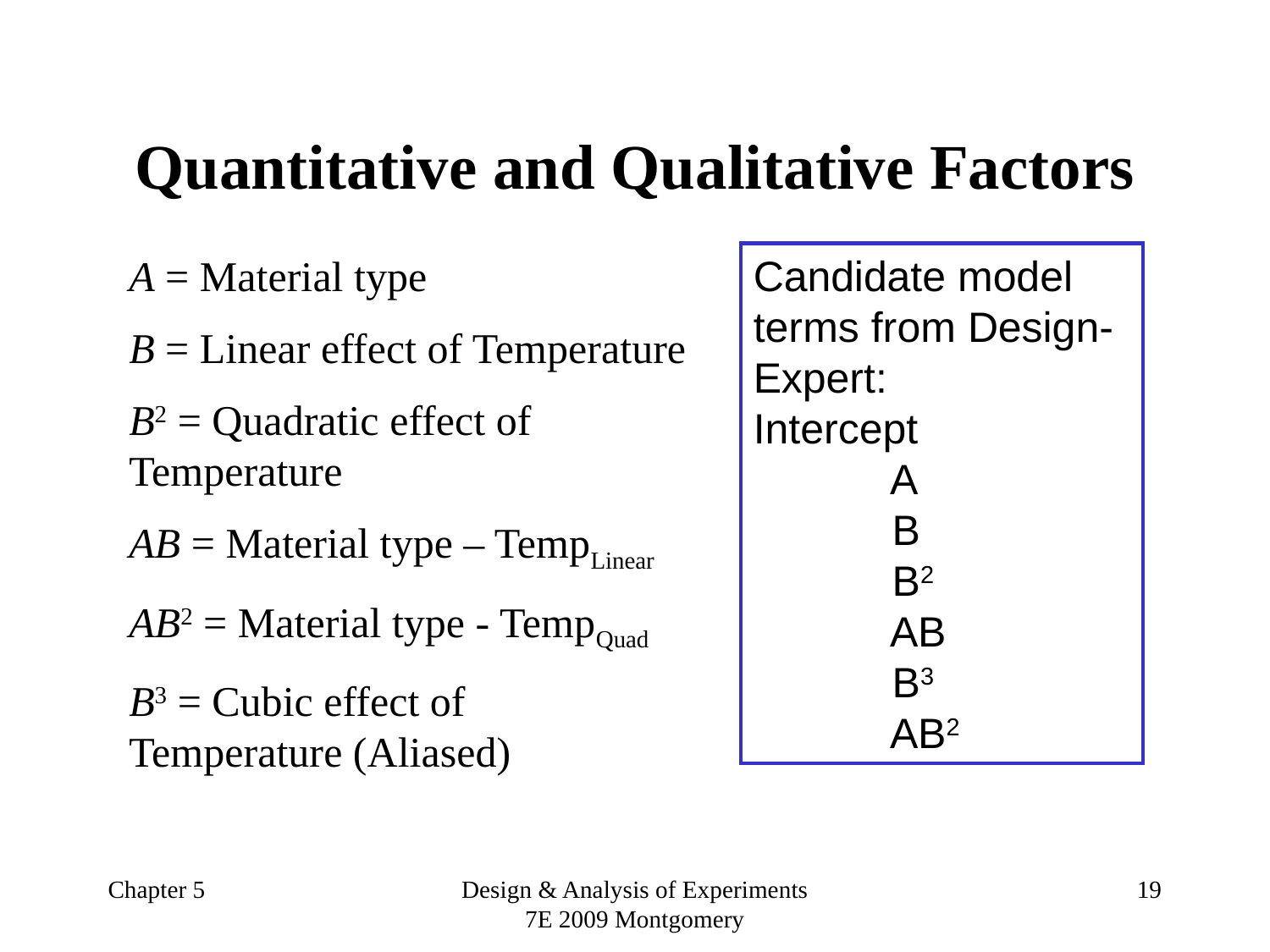

# Quantitative and Qualitative Factors
A = Material type
B = Linear effect of Temperature
B2 = Quadratic effect of  	Temperature
AB = Material type – TempLinear
AB2 = Material type - TempQuad
B3 = Cubic effect of 	Temperature (Aliased)
Candidate model terms from Design- Expert:	 Intercept
	 A
	 B
	 B2
	 AB
	 B3
	 AB2
Chapter 5
Design & Analysis of Experiments 7E 2009 Montgomery
19